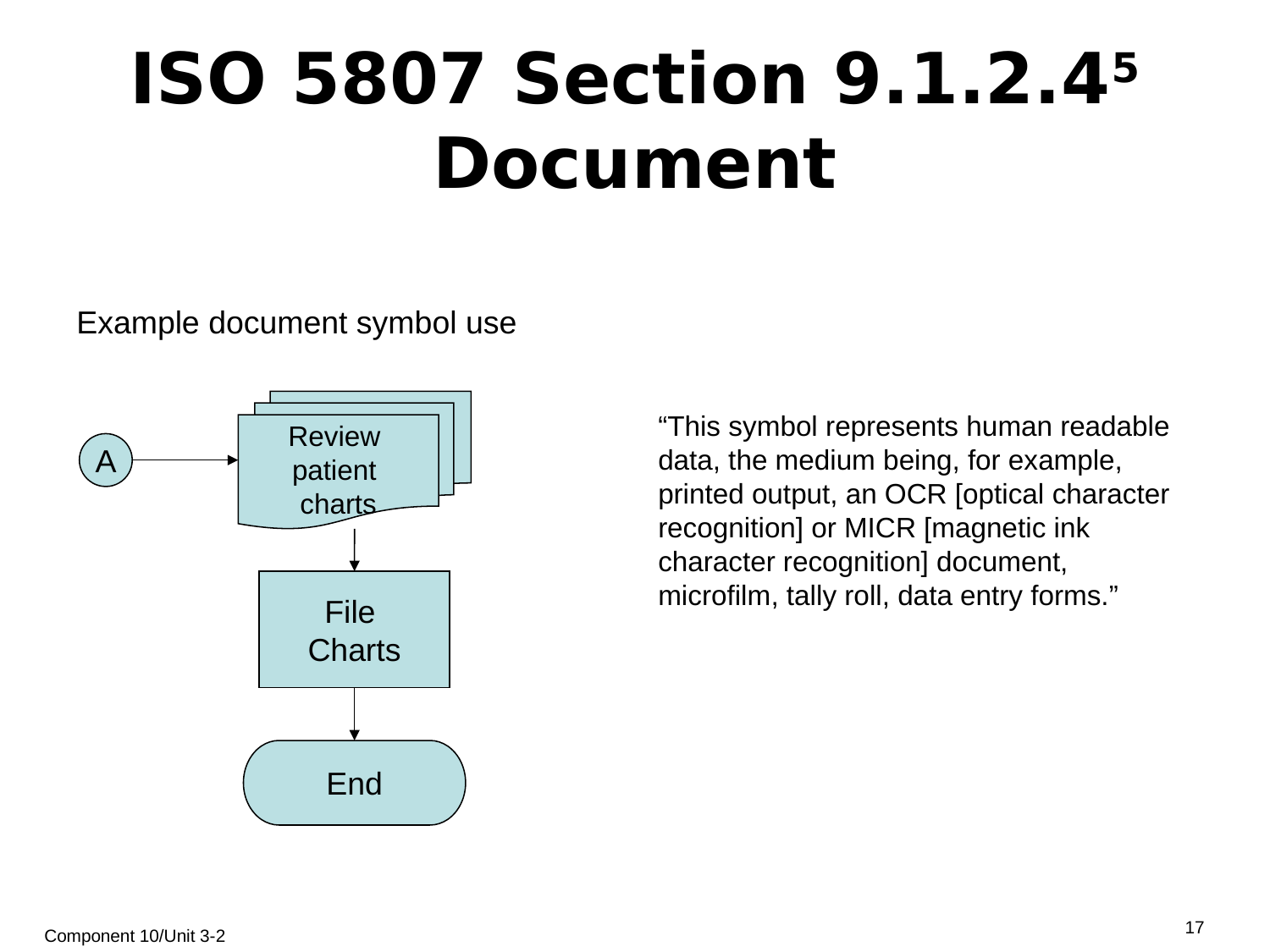

# ISO 5807 Section 9.1.2.45 Document
Example document symbol use
Review
patient
charts
“This symbol represents human readable data, the medium being, for example, printed output, an OCR [optical character recognition] or MICR [magnetic ink character recognition] document, microfilm, tally roll, data entry forms.”

A
File
Charts
End
17